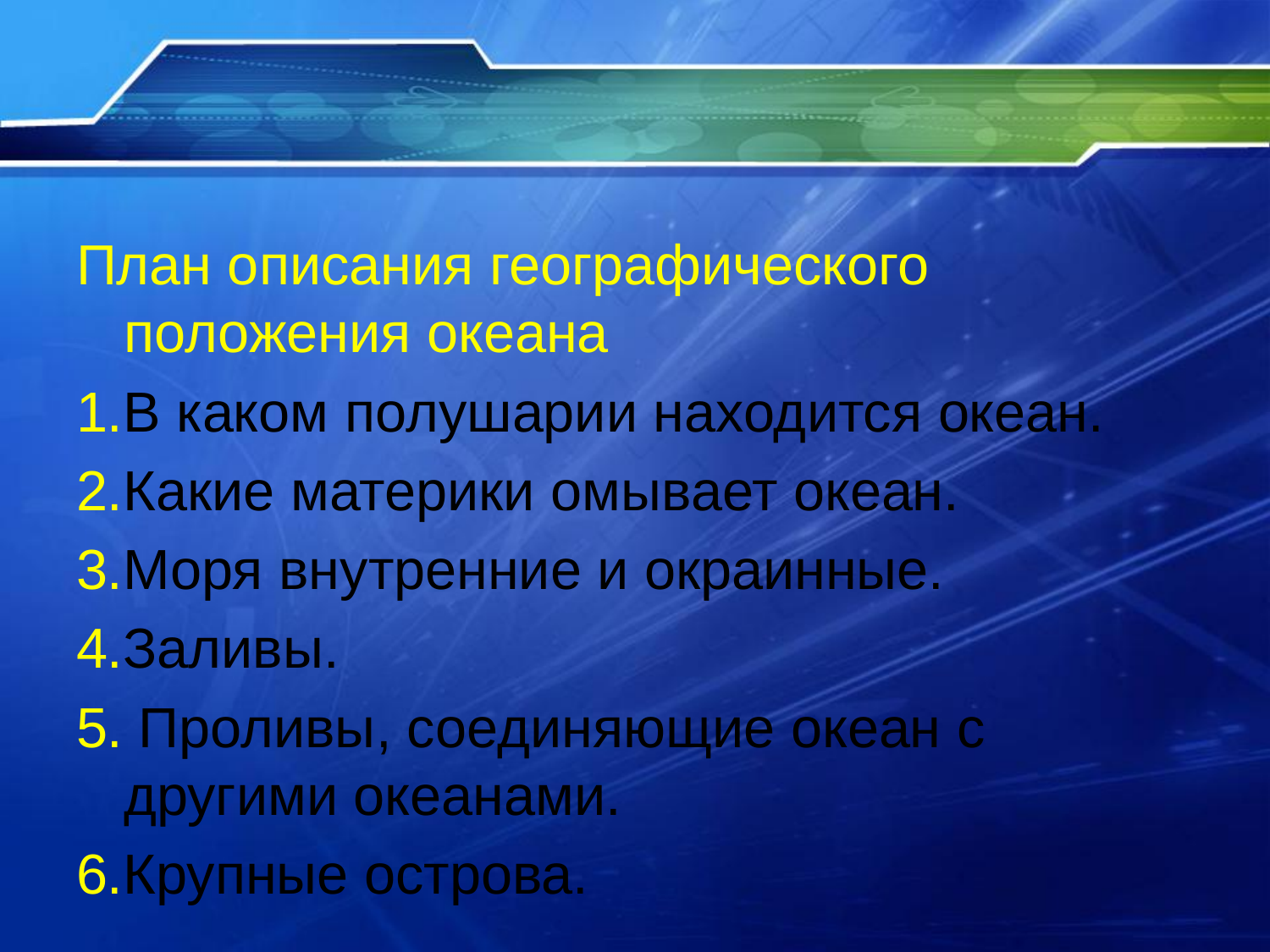

План описания географического положения океана
1.В каком полушарии находится океан.
2.Какие материки омывает океан.
3.Моря внутренние и окраинные.
4.Заливы.
5. Проливы, соединяющие океан с другими океанами.
6.Крупные острова.